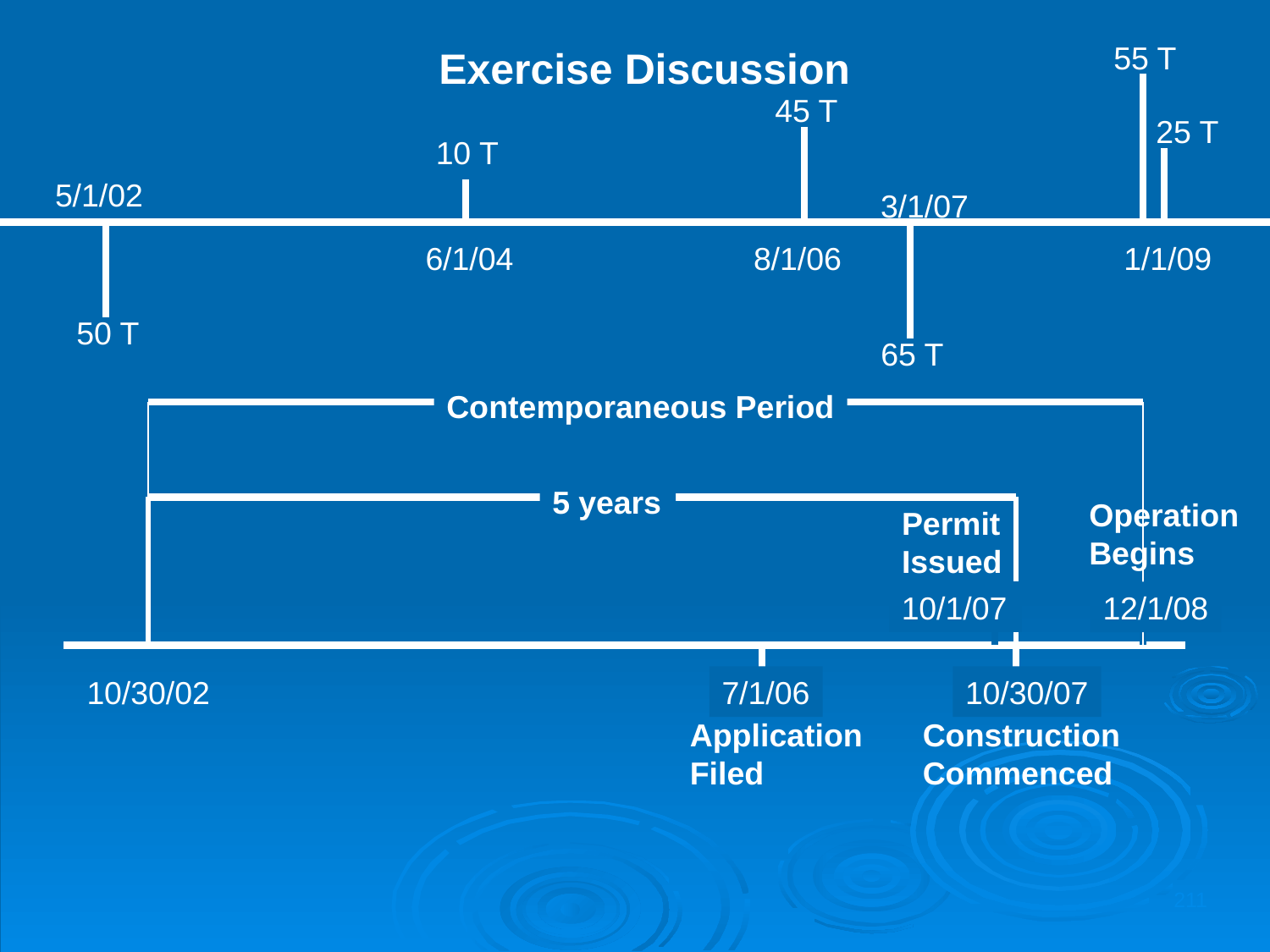

55 T
Exercise Discussion
45 T
25 T
10 T
5/1/02
3/1/07
6/1/04
8/1/06
1/1/09
50 T
65 T
Contemporaneous Period
5 years
Operation
Begins
Permit
Issued
10/1/07
12/1/08
10/30/02
7/1/06
10/30/07
Application
Filed
Construction
Commenced
211